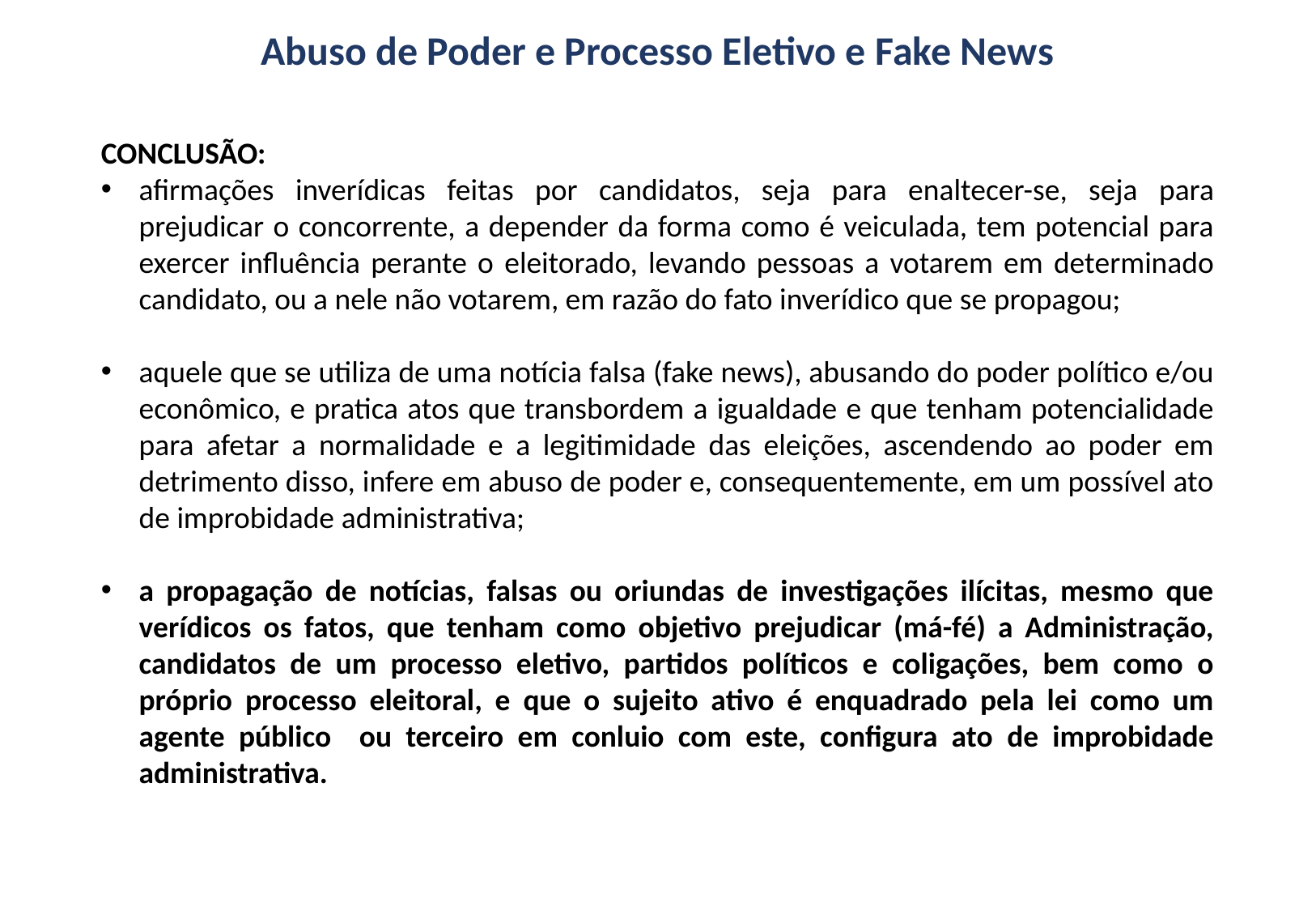

Abuso de Poder e Processo Eletivo e Fake News
CONCLUSÃO:
afirmações inverídicas feitas por candidatos, seja para enaltecer-se, seja para prejudicar o concorrente, a depender da forma como é veiculada, tem potencial para exercer influência perante o eleitorado, levando pessoas a votarem em determinado candidato, ou a nele não votarem, em razão do fato inverídico que se propagou;

aquele que se utiliza de uma notícia falsa (fake news), abusando do poder político e/ou econômico, e pratica atos que transbordem a igualdade e que tenham potencialidade para afetar a normalidade e a legitimidade das eleições, ascendendo ao poder em detrimento disso, infere em abuso de poder e, consequentemente, em um possível ato de improbidade administrativa;

a propagação de notícias, falsas ou oriundas de investigações ilícitas, mesmo que verídicos os fatos, que tenham como objetivo prejudicar (má-fé) a Administração, candidatos de um processo eletivo, partidos políticos e coligações, bem como o próprio processo eleitoral, e que o sujeito ativo é enquadrado pela lei como um agente público  ou terceiro em conluio com este, configura ato de improbidade administrativa.